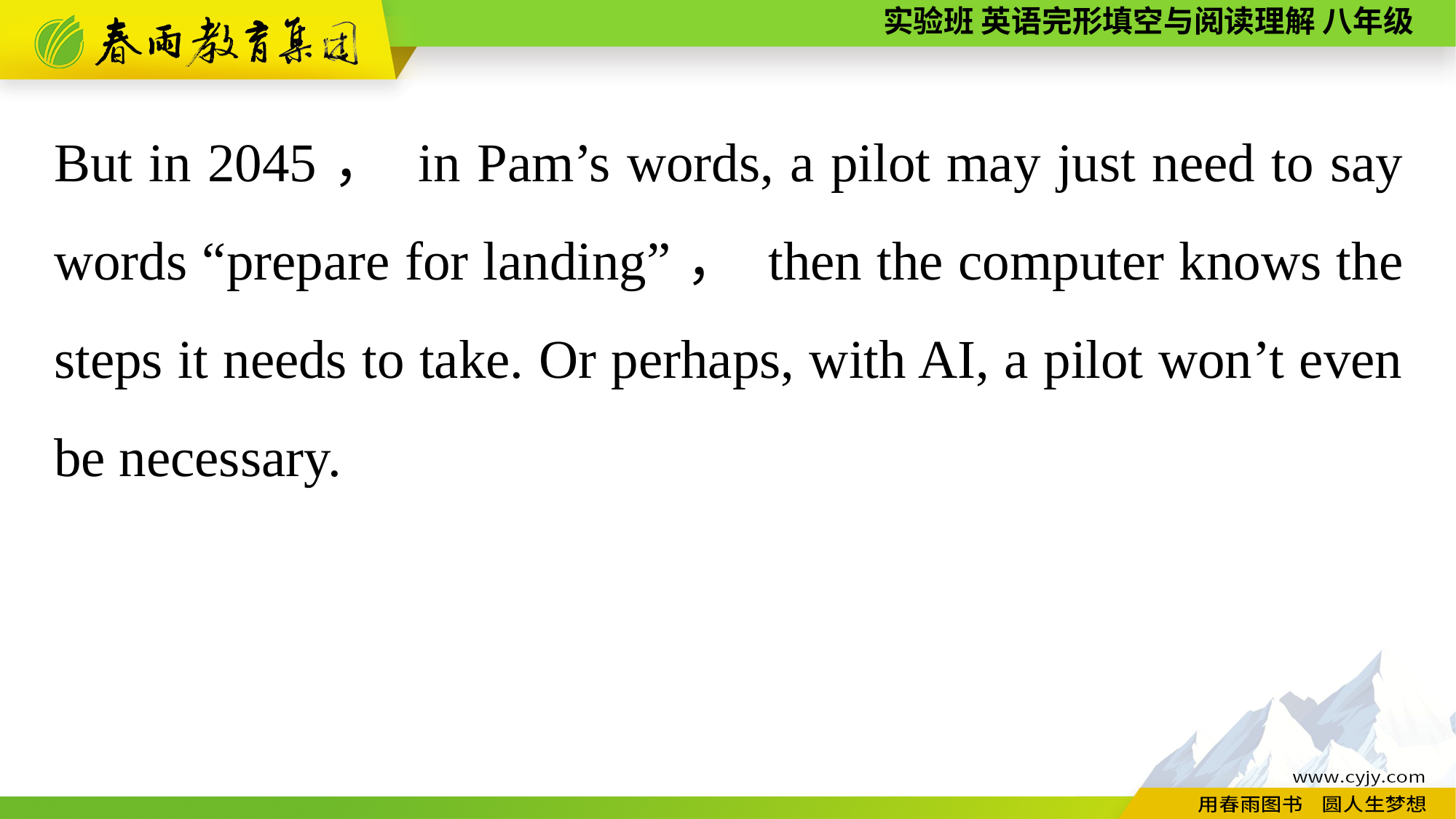

But in 2045， in Pam’s words, a pilot may just need to say words “prepare for landing”， then the computer knows the steps it needs to take. Or perhaps, with AI, a pilot won’t even be necessary.